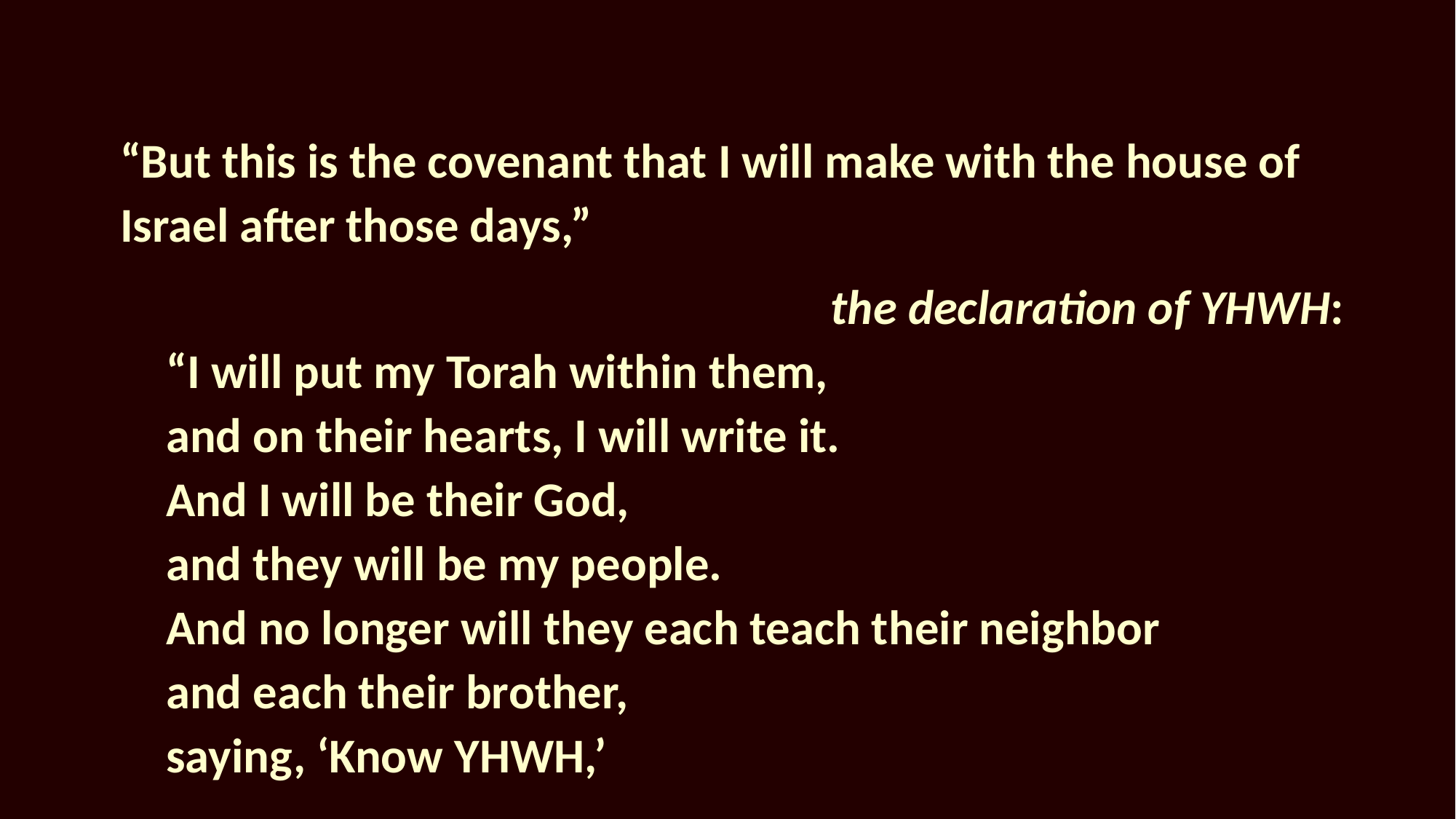

“But this is the covenant that I will make with the house of Israel after those days,”
the declaration of YHWH:
“I will put my Torah within them,
and on their hearts, I will write it.
And I will be their God,
and they will be my people.
And no longer will they each teach their neighbor
and each their brother,
saying, ‘Know YHWH,’